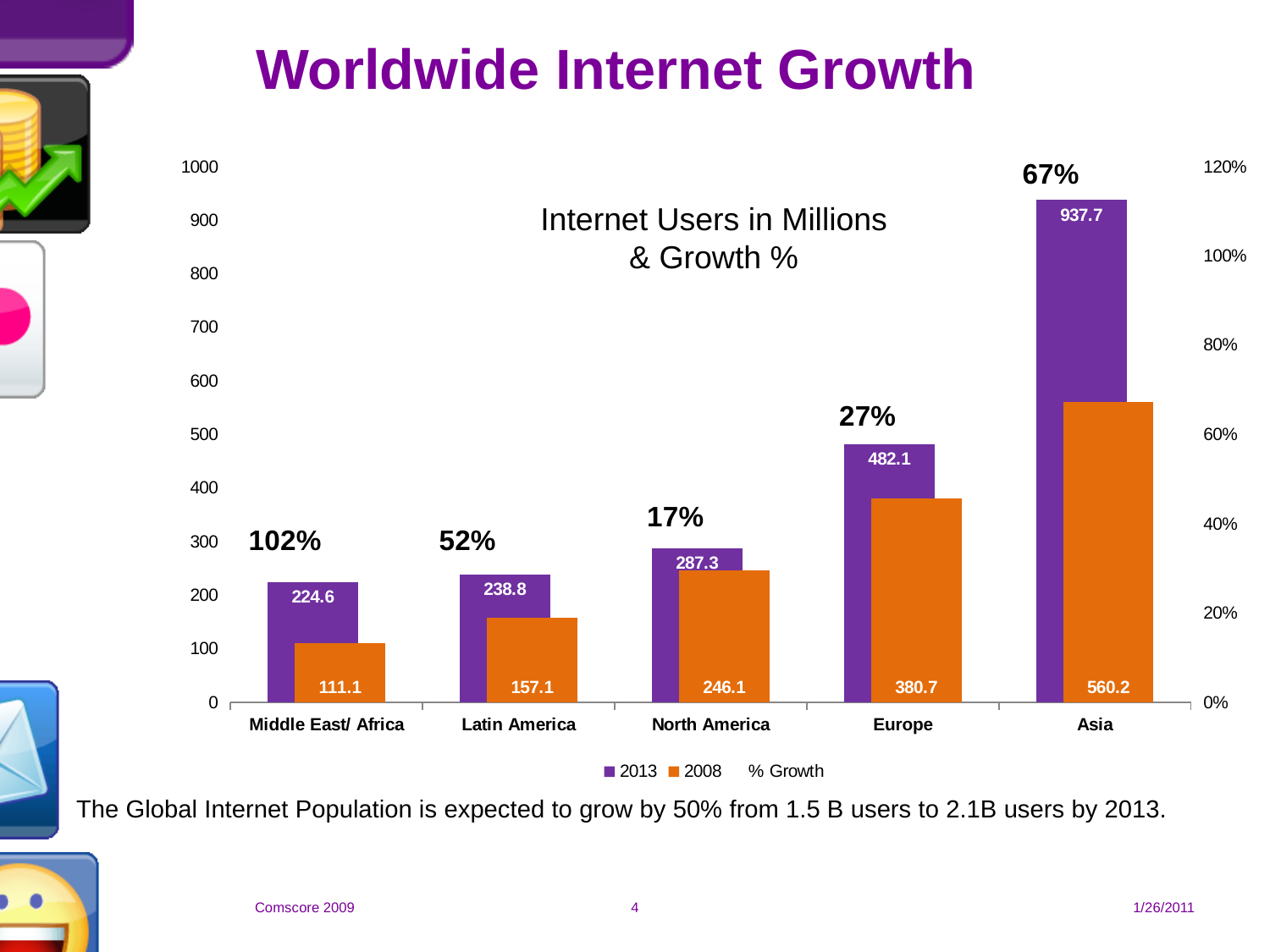

Worldwide Internet Growth

### Chart

| Category | 2013 | 2008 | % Growth |
|---|---|---|---|
| Middle East/ Africa | 224.6 | 111.1 | 1.0216021602160221 |
| Latin America | 238.8 | 157.1 | 0.5200509229789947 |
| North America | 287.3 | 246.1 | 0.16741162129215786 |
| Europe | 482.1 | 380.7 | 0.2663514578408198 |
| Asia | 937.7 | 560.2 | 0.6738664762584936 |
Internet Users in Millions & Growth %
The Global Internet Population is expected to grow by 50% from 1.5 B users to 2.1B users by 2013.
Comscore 2009
4
1/26/2011